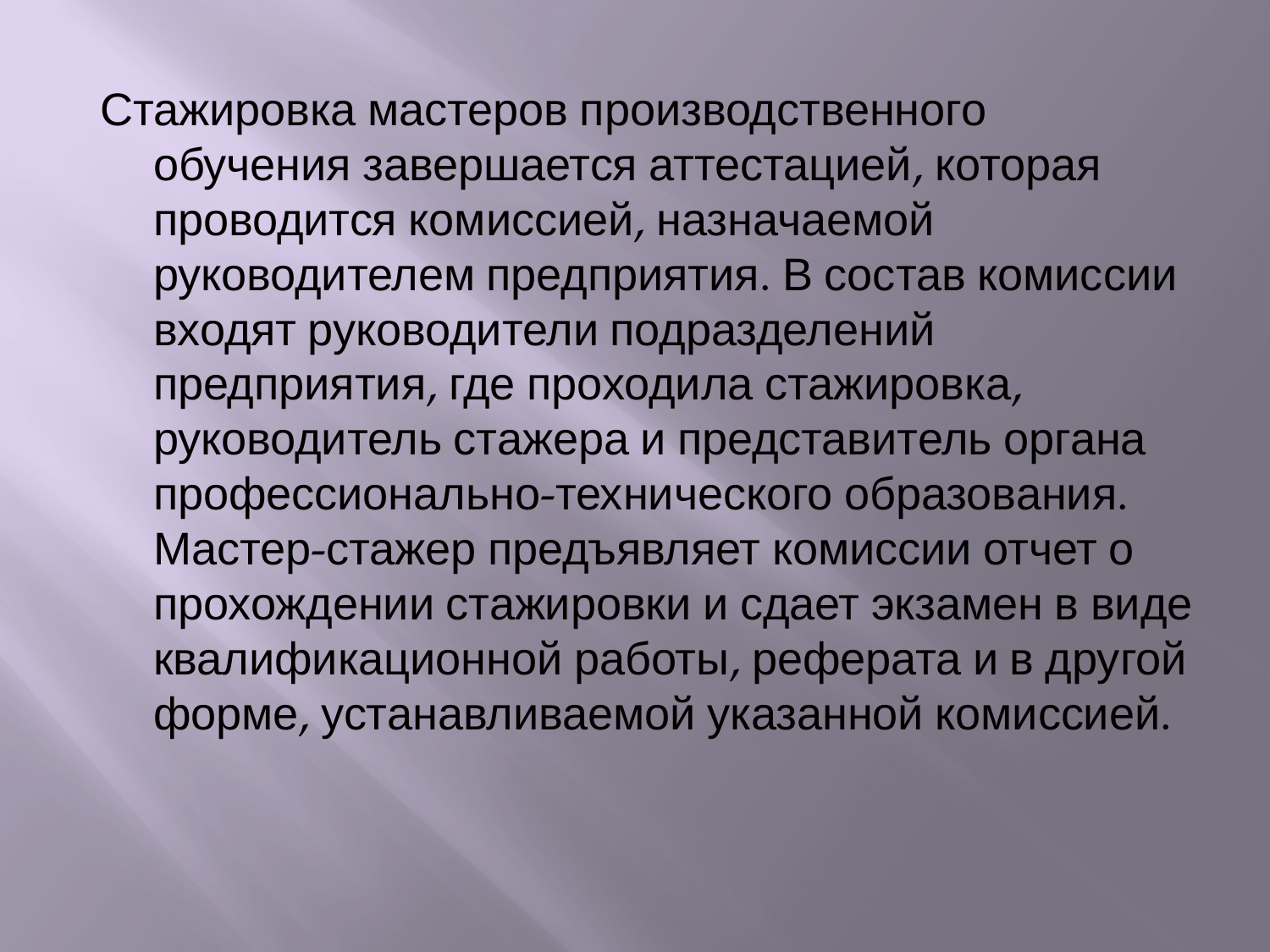

Стажировка мастеров производственного обучения завершается аттестацией, которая проводится комиссией, назначаемой руководителем предприятия. В состав комиссии входят руководители подразделений предприятия, где проходила стажировка, руководитель стажера и представитель органа профессионально-технического образования. Мастер-стажер предъявляет комиссии отчет о прохождении стажировки и сдает экзамен в виде квалификационной работы, реферата и в другой форме, устанавливаемой указанной комиссией.

#